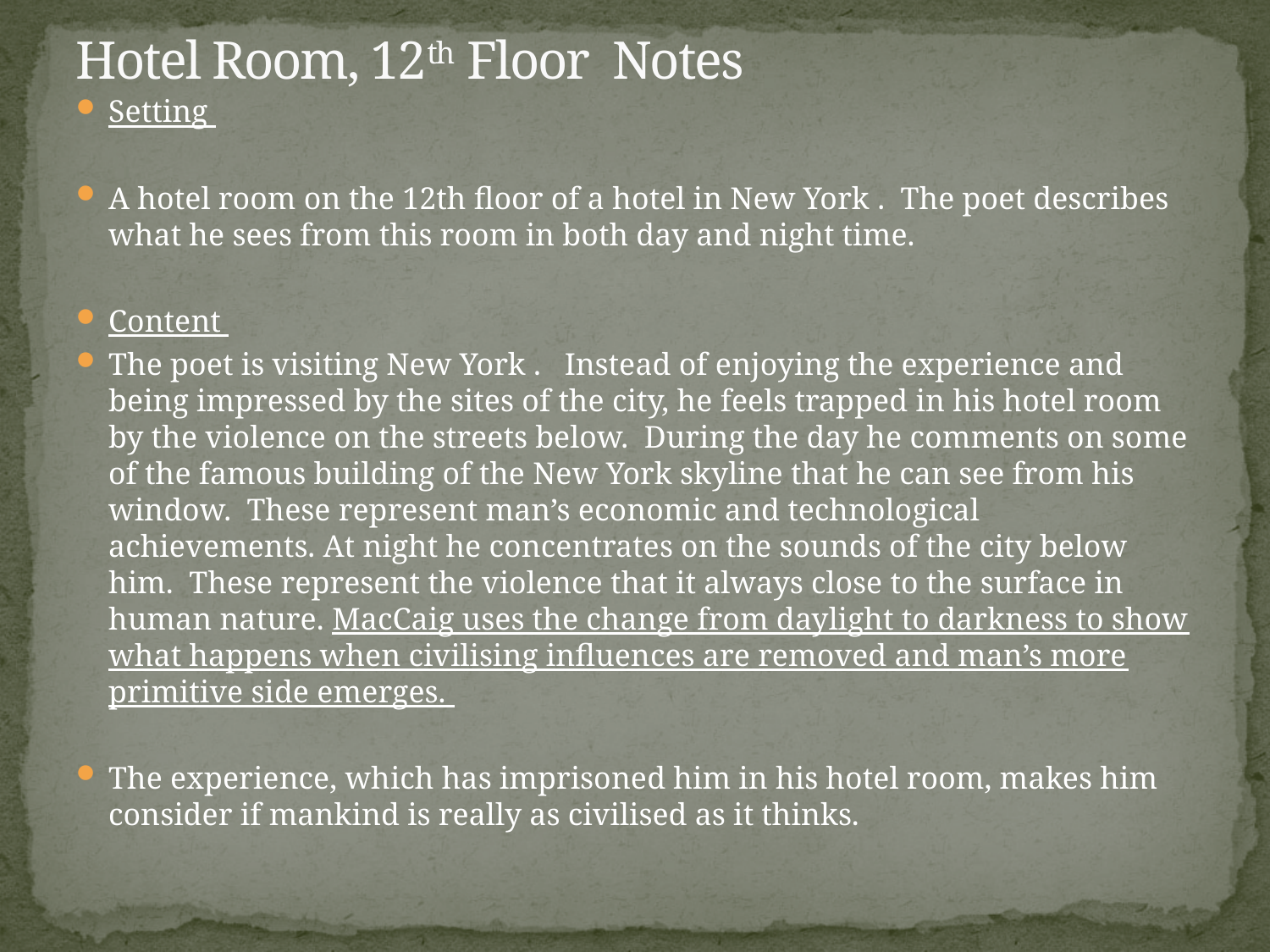

# Hotel Room, 12th Floor  Notes
Setting

A hotel room on the 12th floor of a hotel in New York .  The poet describes what he sees from this room in both day and night time.

Content
The poet is visiting New York .   Instead of enjoying the experience and being impressed by the sites of the city, he feels trapped in his hotel room by the violence on the streets below.  During the day he comments on some of the famous building of the New York skyline that he can see from his window.  These represent man’s economic and technological achievements. At night he concentrates on the sounds of the city below him.  These represent the violence that it always close to the surface in human nature. MacCaig uses the change from daylight to darkness to show what happens when civilising influences are removed and man’s more primitive side emerges.

The experience, which has imprisoned him in his hotel room, makes him consider if mankind is really as civilised as it thinks.